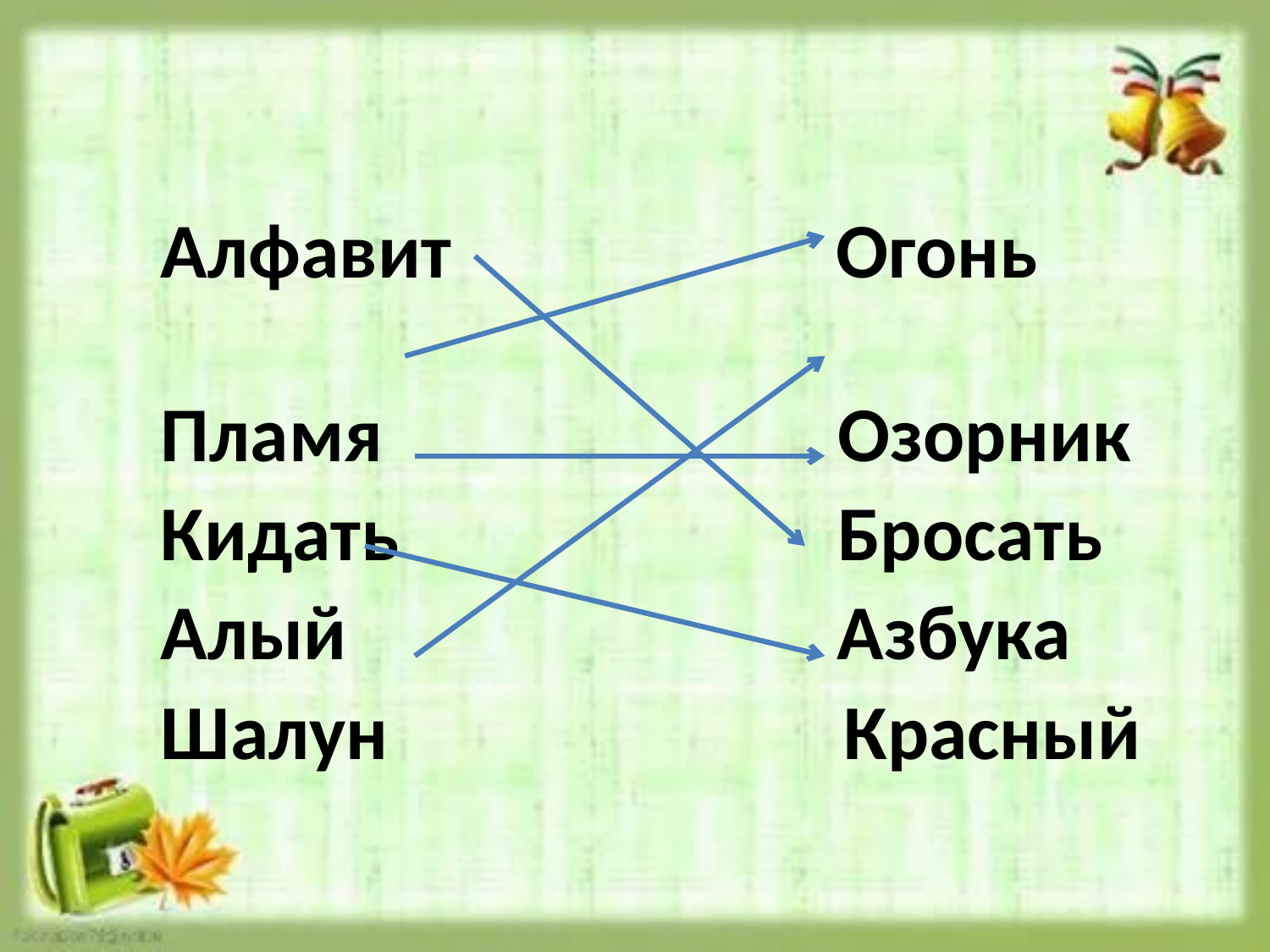

Алфавит                      Огонь
Пламя                          Озорник
Кидать                         Бросать
Алый                            Азбука
Шалун                          Красный